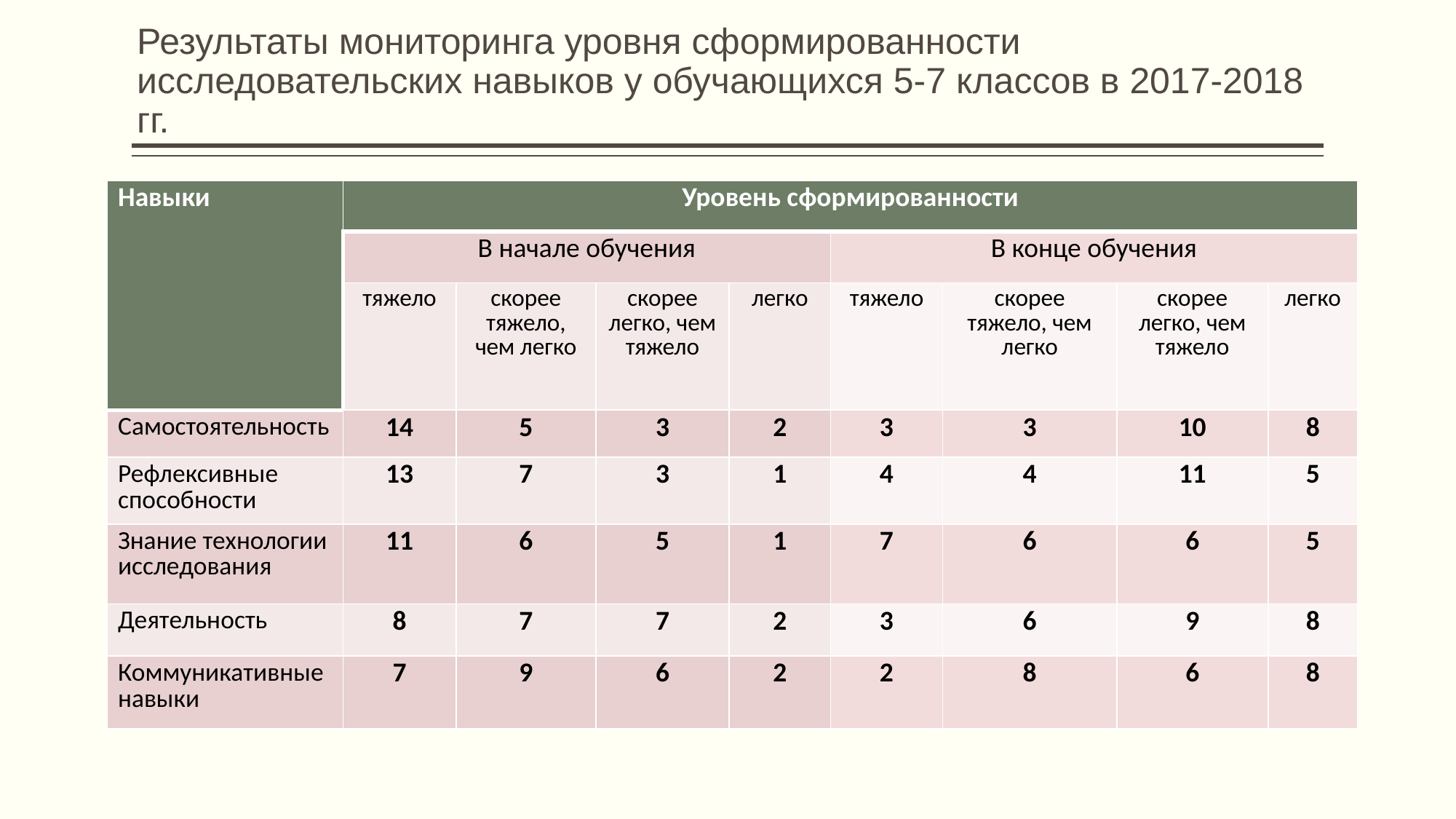

# Результаты мониторинга уровня сформированности исследовательских навыков у обучающихся 5-7 классов в 2017-2018 гг.
| Навыки | Уровень сформированности |  |  |  |  |  |  |  |
| --- | --- | --- | --- | --- | --- | --- | --- | --- |
|  | В начале обучения |  |  |  | В конце обучения |  |  |  |
|  | тяжело | скорее тяжело, чем легко | скорее легко, чем тяжело | легко | тяжело | скорее тяжело, чем легко | скорее легко, чем тяжело | легко |
| Самостоятельность | 14 | 5 | 3 | 2 | 3 | 3 | 10 | 8 |
| Рефлексивные способности | 13 | 7 | 3 | 1 | 4 | 4 | 11 | 5 |
| Знание технологии исследования | 11 | 6 | 5 | 1 | 7 | 6 | 6 | 5 |
| Деятельность | 8 | 7 | 7 | 2 | 3 | 6 | 9 | 8 |
| Коммуникативные навыки | 7 | 9 | 6 | 2 | 2 | 8 | 6 | 8 |